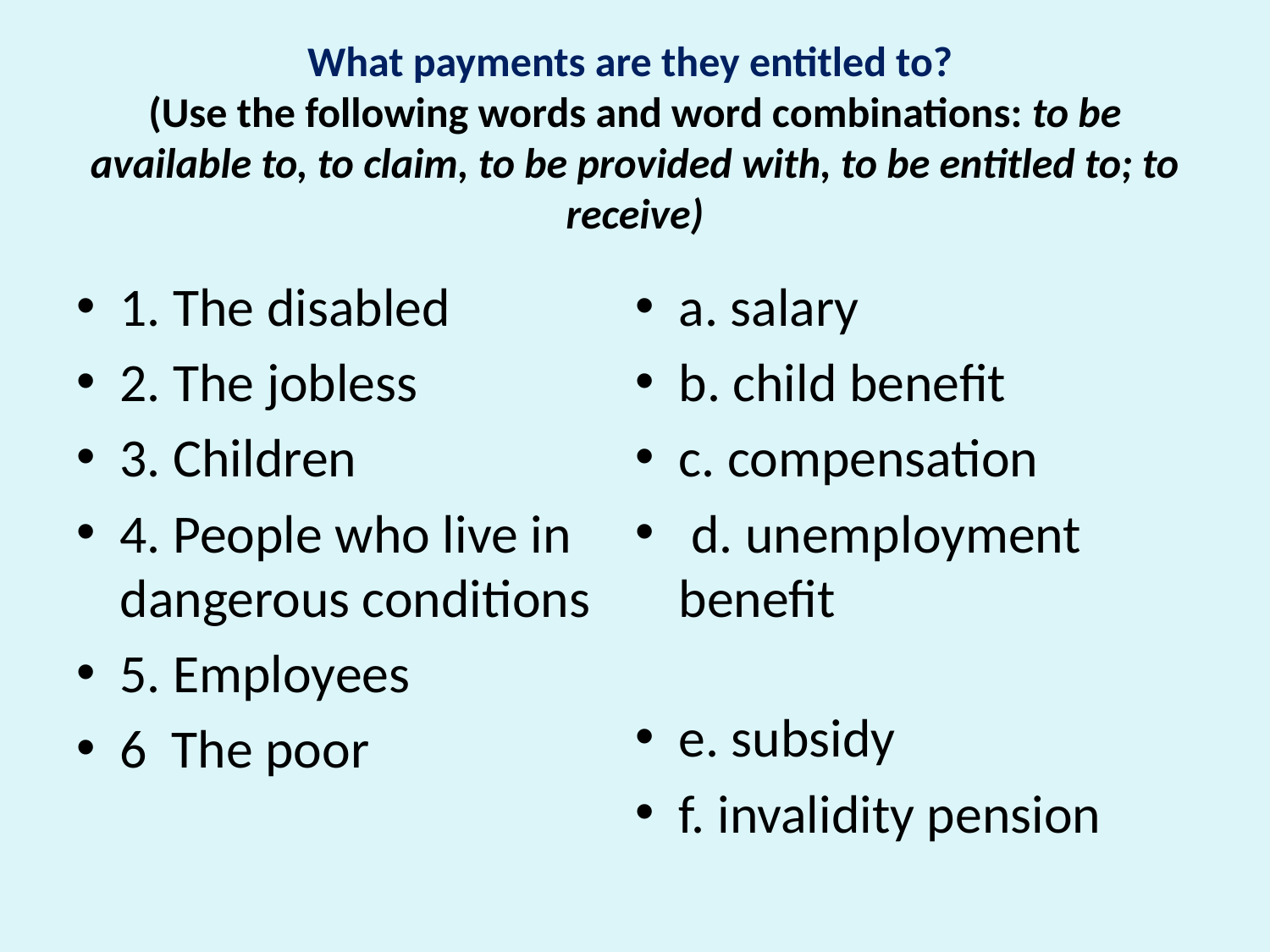

# What payments are they entitled to? (Use the following words and word combinations: to be available to, to claim, to be provided with, to be entitled to; to receive)
1. The disabled
2. The jobless
3. Children
4. People who live in dangerous conditions
5. Employees
6  The poor
a. salary
b. child benefit
c. compensation
 d. unemployment benefit
e. subsidy
f. invalidity pension